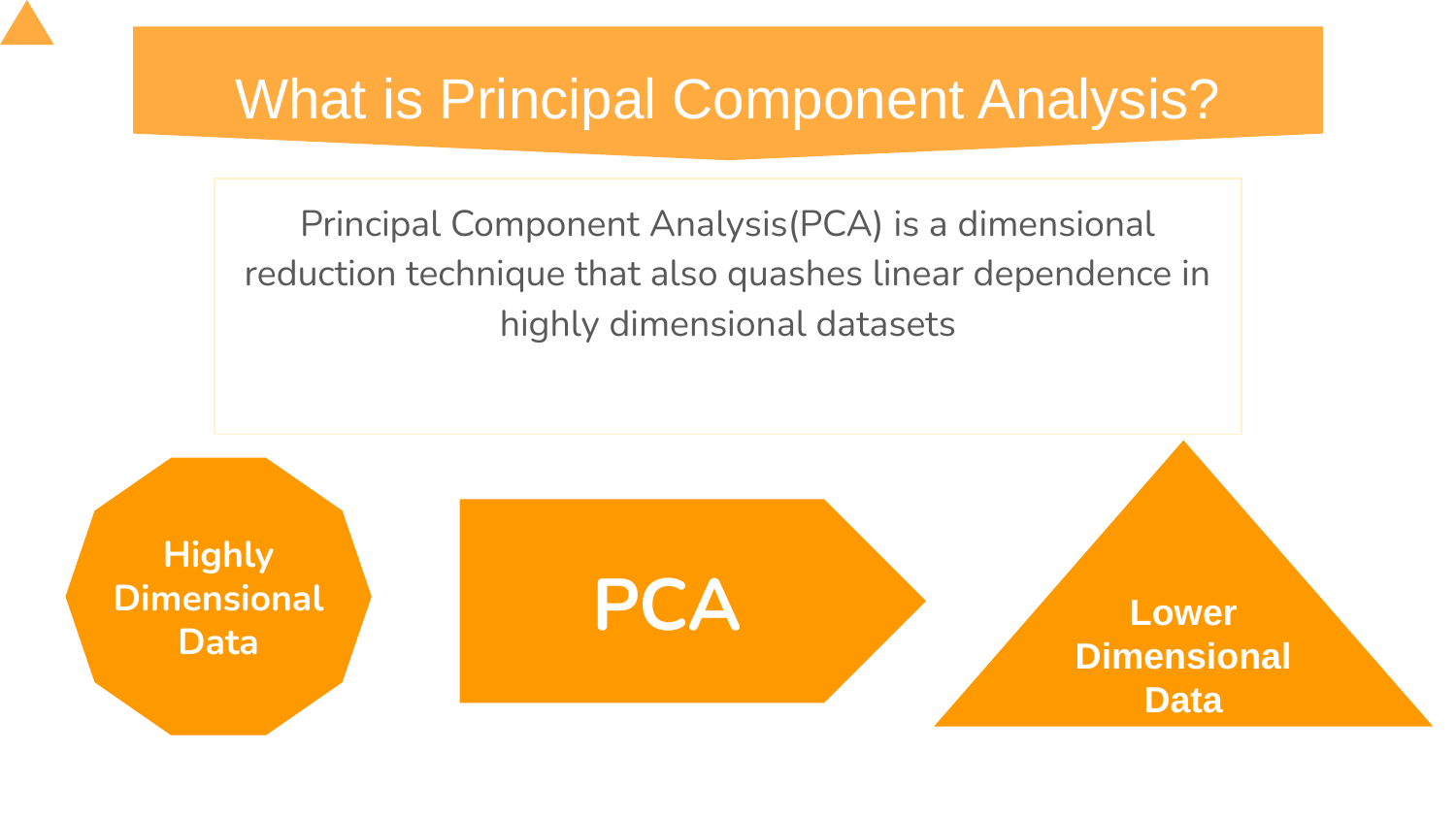

# What is Principal Component Analysis?
Principal Component Analysis(PCA) is a dimensional reduction technique that also quashes linear dependence in highly dimensional datasets
Lower Dimensional Data
Highly Dimensional Data
PCA